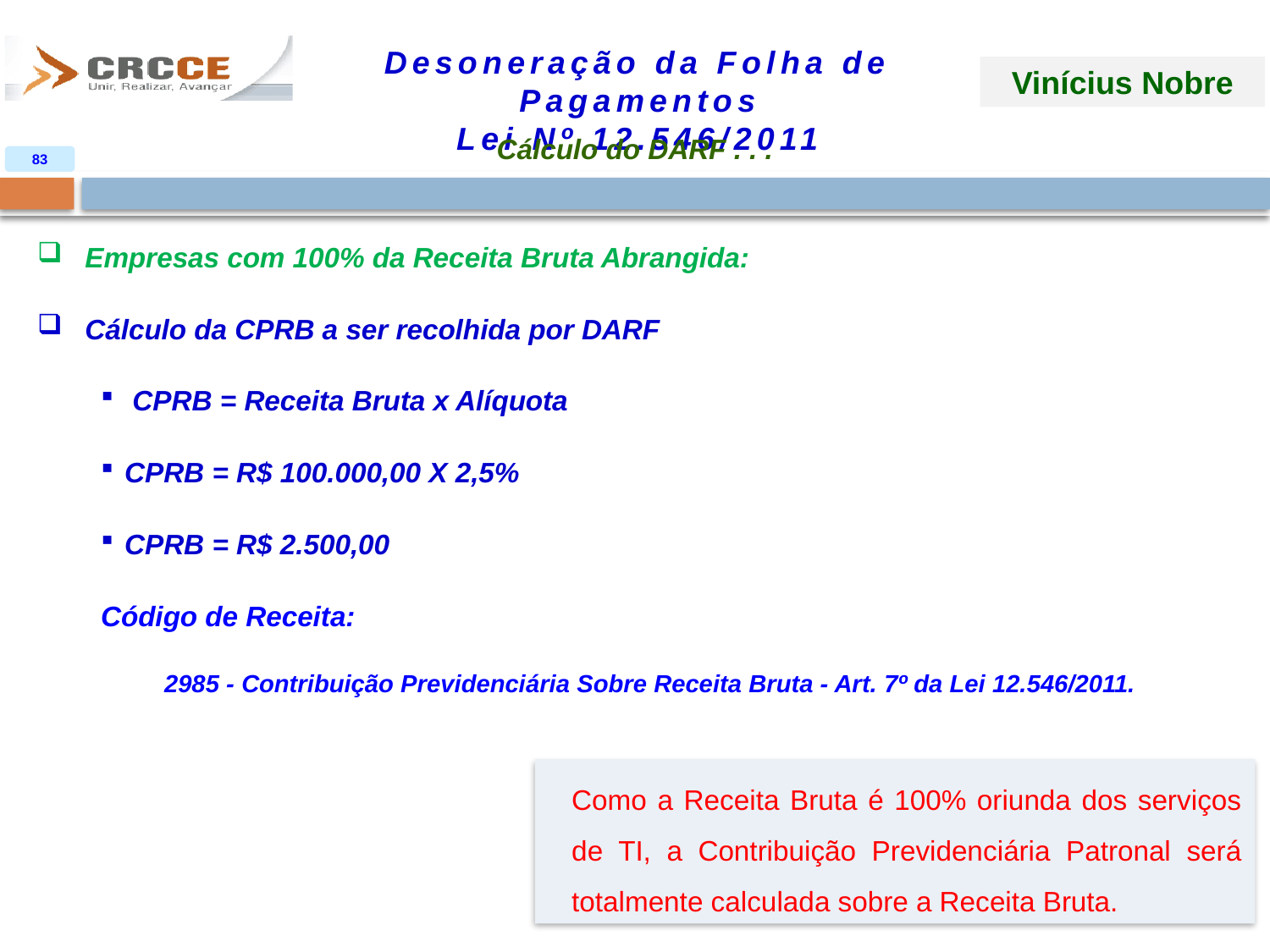

Cálculo do DARF . . .
83
Empresas com 100% da Receita Bruta Abrangida:
Cálculo da CPRB a ser recolhida por DARF
 CPRB = Receita Bruta x Alíquota
CPRB = R$ 100.000,00 X 2,5%
CPRB = R$ 2.500,00
Código de Receita:
2985 - Contribuição Previdenciária Sobre Receita Bruta - Art. 7º da Lei 12.546/2011.
Como a Receita Bruta é 100% oriunda dos serviços de TI, a Contribuição Previdenciária Patronal será totalmente calculada sobre a Receita Bruta.